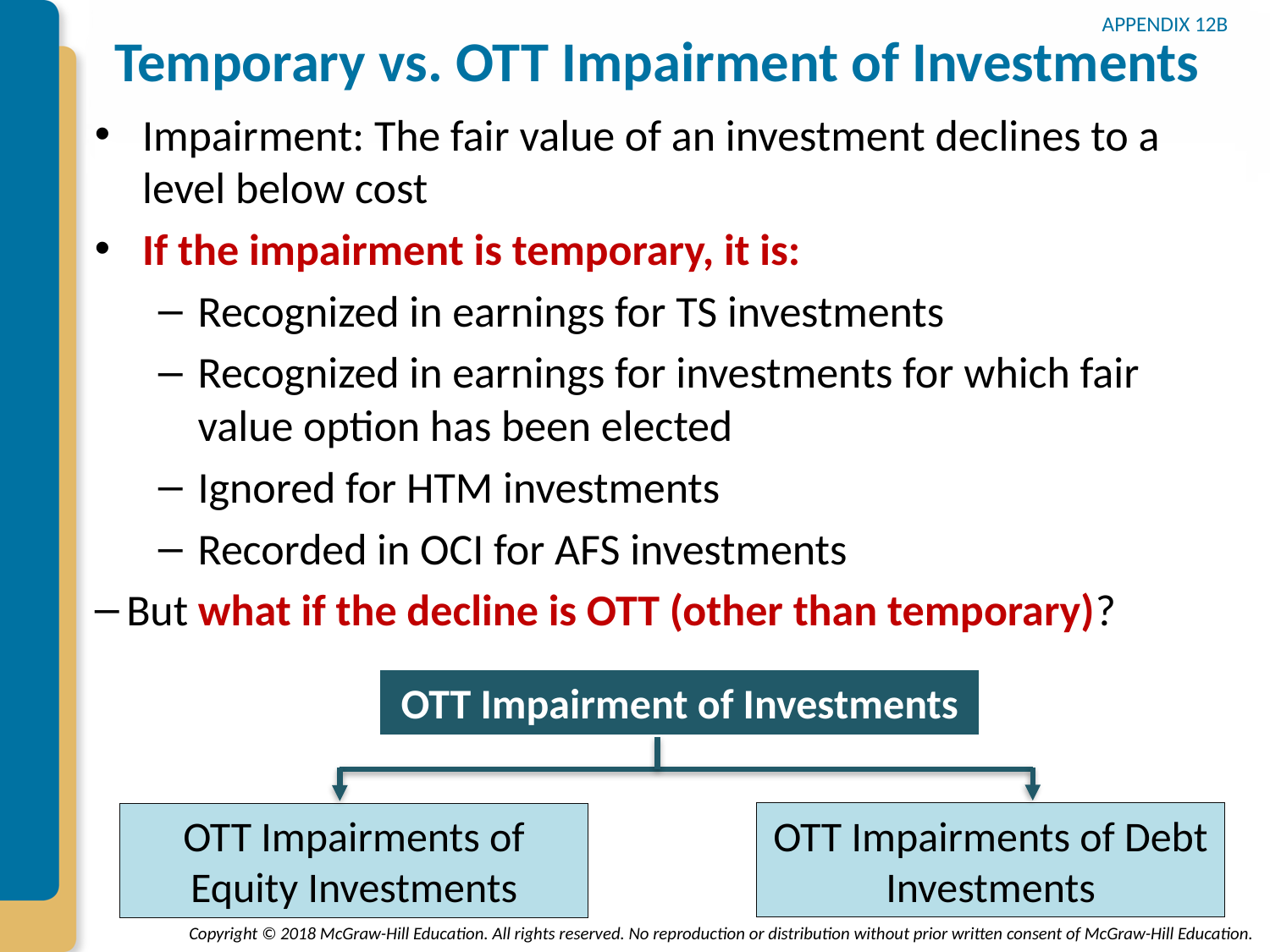

APPENDIX 12B
# Temporary vs. OTT Impairment of Investments
Impairment: The fair value of an investment declines to a level below cost
If the impairment is temporary, it is:
Recognized in earnings for TS investments
Recognized in earnings for investments for which fair value option has been elected
Ignored for HTM investments
Recorded in OCI for AFS investments
But what if the decline is OTT (other than temporary)?
OTT Impairment of Investments
OTT Impairments of Debt Investments
OTT Impairments of Equity Investments